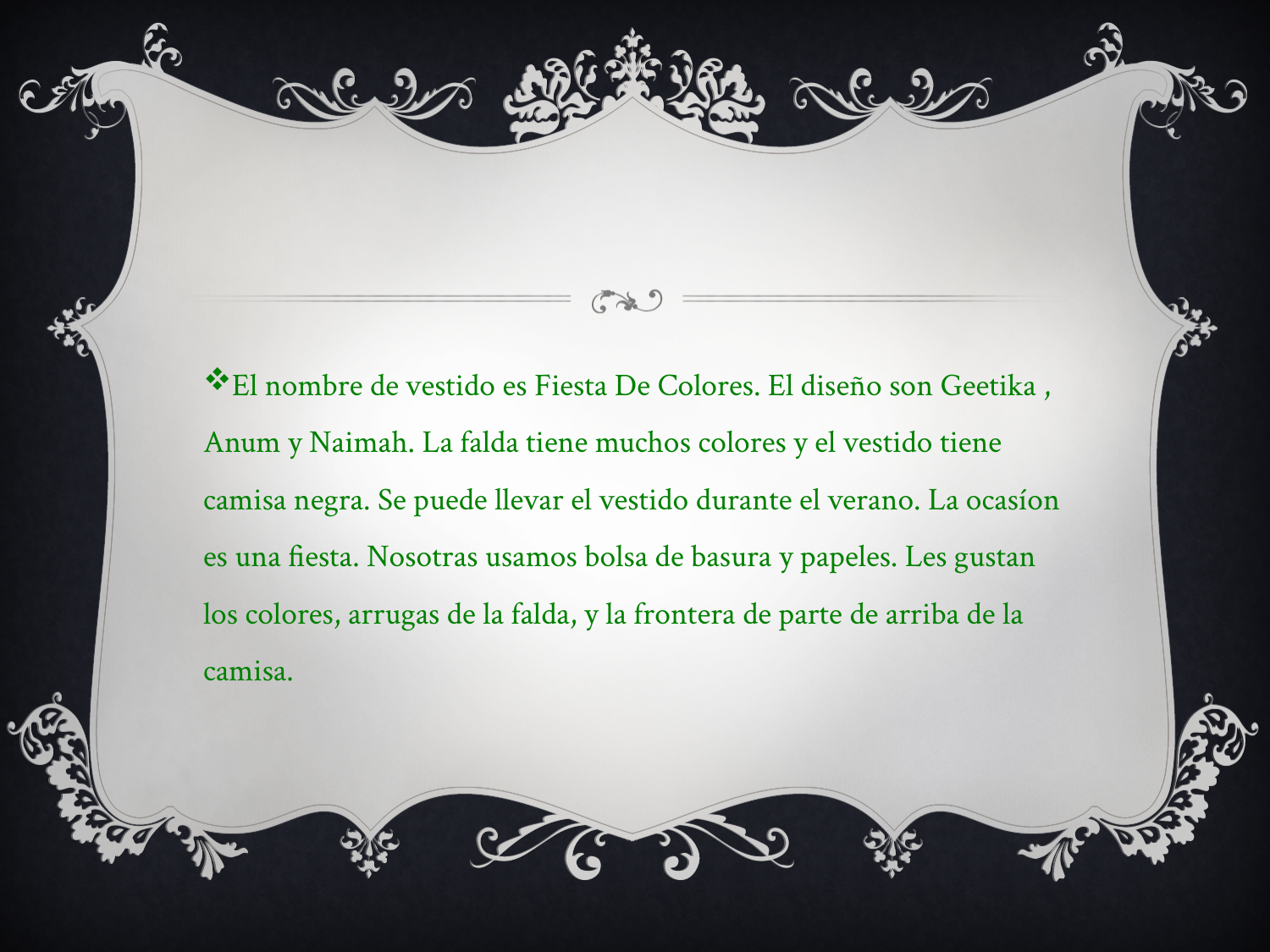

#
El nombre de vestido es Fiesta De Colores. El diseño son Geetika , Anum y Naimah. La falda tiene muchos colores y el vestido tiene camisa negra. Se puede llevar el vestido durante el verano. La ocasíon es una fiesta. Nosotras usamos bolsa de basura y papeles. Les gustan los colores, arrugas de la falda, y la frontera de parte de arriba de la camisa.